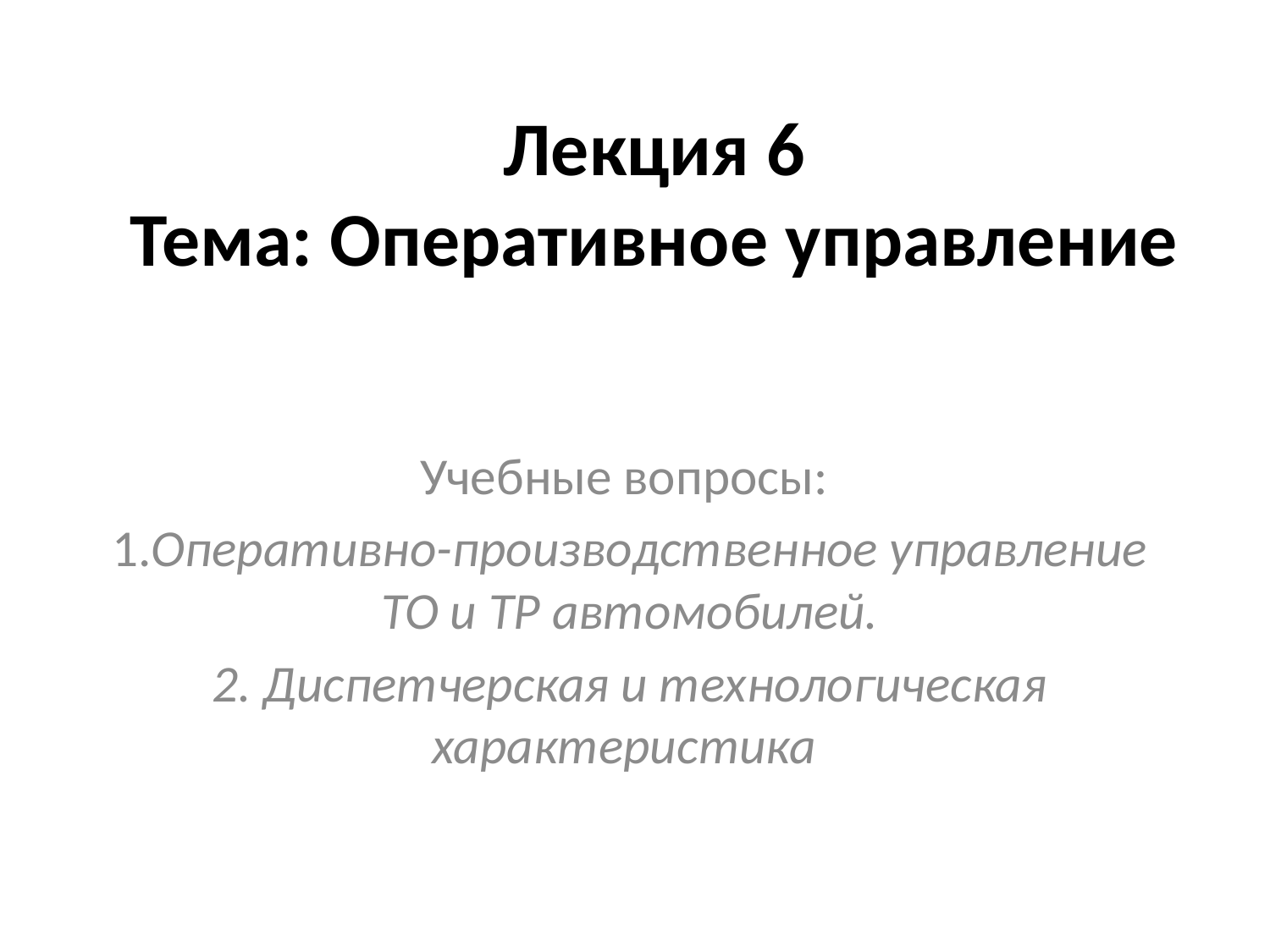

# Лекция 6 Тема: Оперативное управление
Учебные вопросы:
1.Оперативно-производственное управление ТО и ТР автомобилей.
2. Диспетчерская и технологическая характеристика